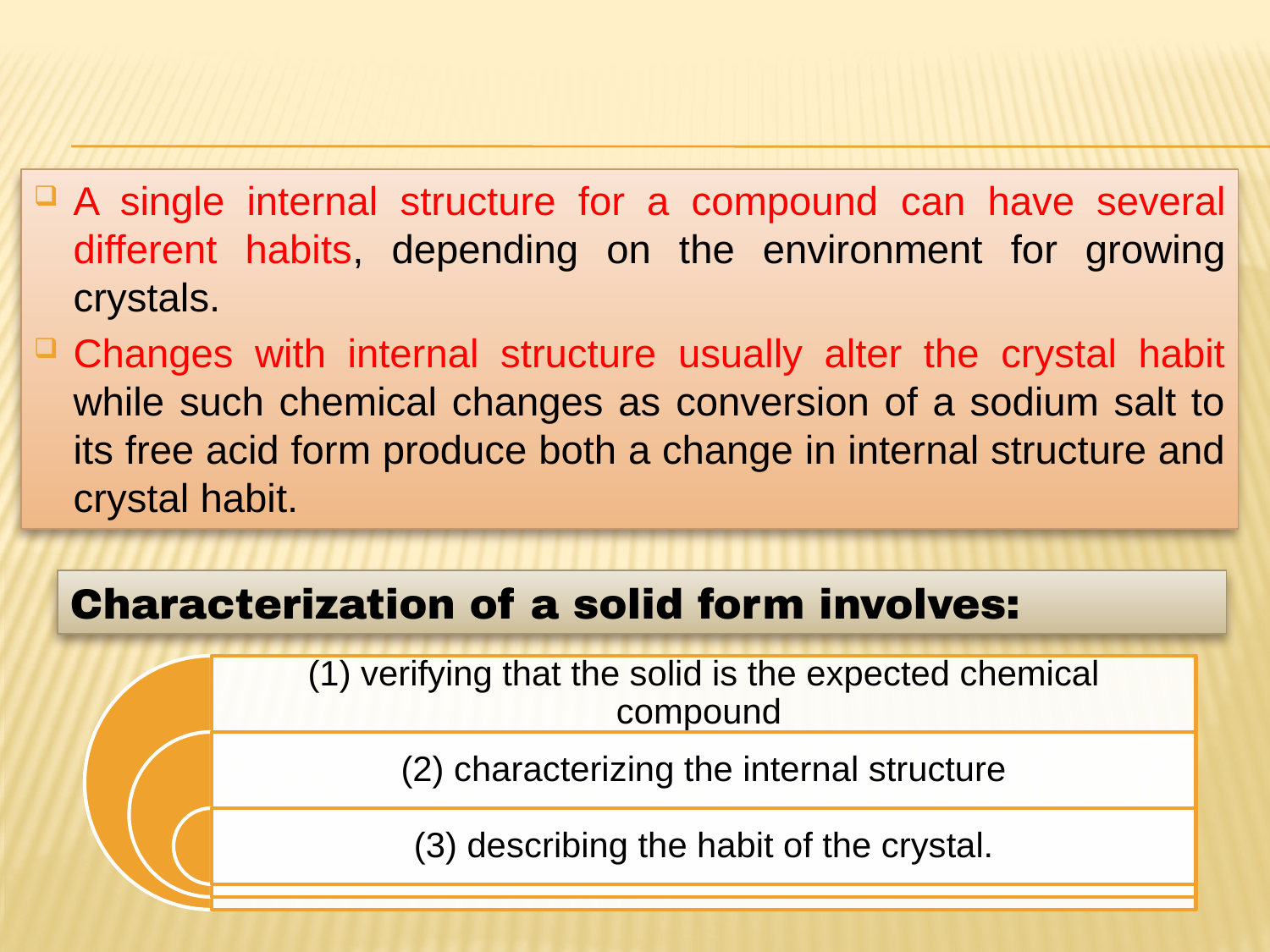

A single internal structure for a compound can have several different habits, depending on the environment for growing crystals.
Changes with internal structure usually alter the crystal habit while such chemical changes as conversion of a sodium salt to its free acid form produce both a change in internal structure and crystal habit.
Characterization of a solid form involves:
(1) verifying that the solid is the expected chemical compound
(2) characterizing the internal structure
(3) describing the habit of the crystal.